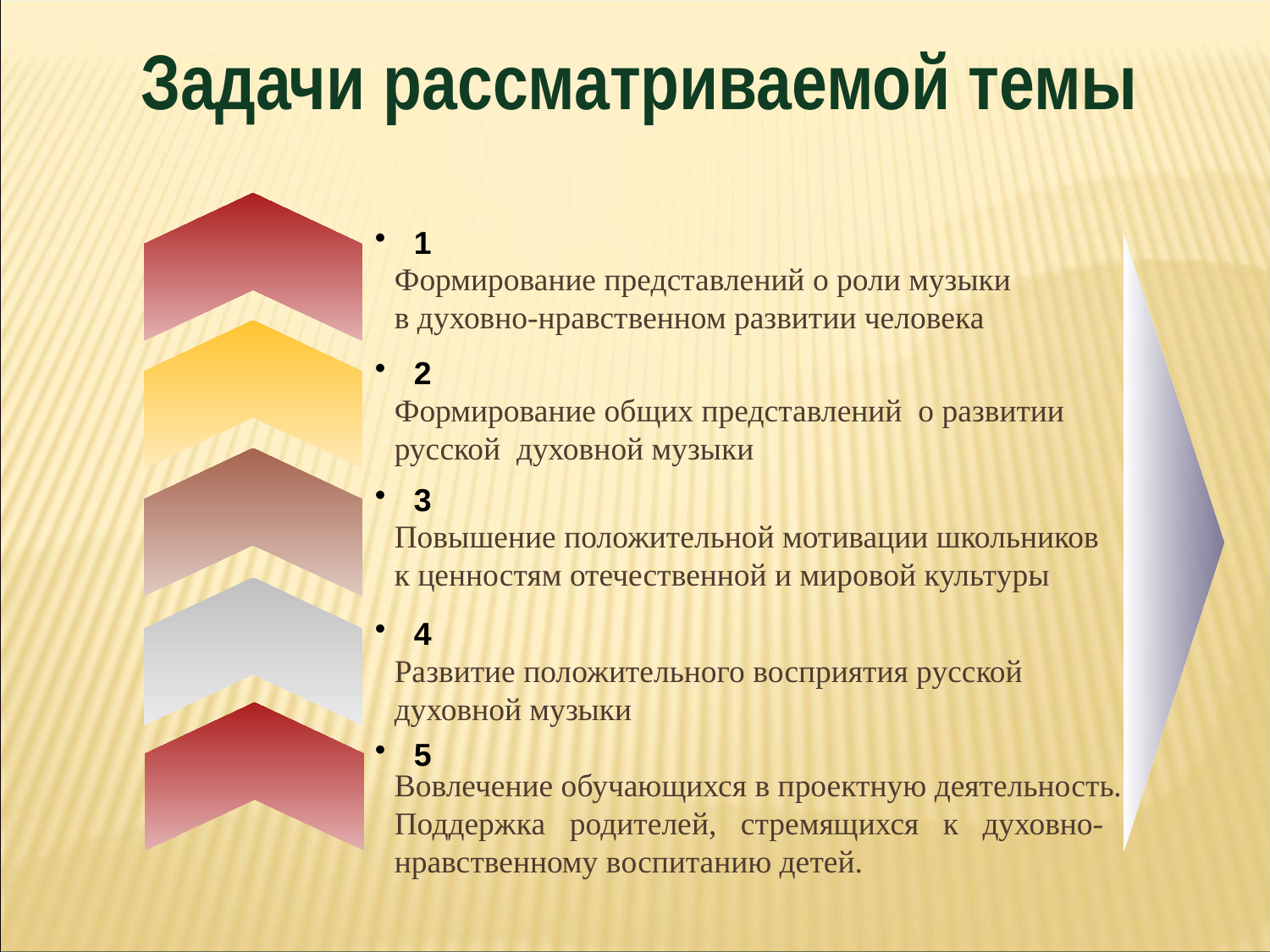

Задачи рассматриваемой темы

 1
Формирование представлений о роли музыки в духовно-нравственном развитии человека

 2
Формирование общих представлений  о развитии русской  духовной музыки

 3

Повышение положительной мотивации школьников к ценностям отечественной и мировой культуры

 4
Развитие положительного восприятия русской духовной музыки

 5
Вовлечение обучающихся в проектную деятельность. Поддержка   родителей,   стремящихся   к   духовно-нравственному воспитанию детей.